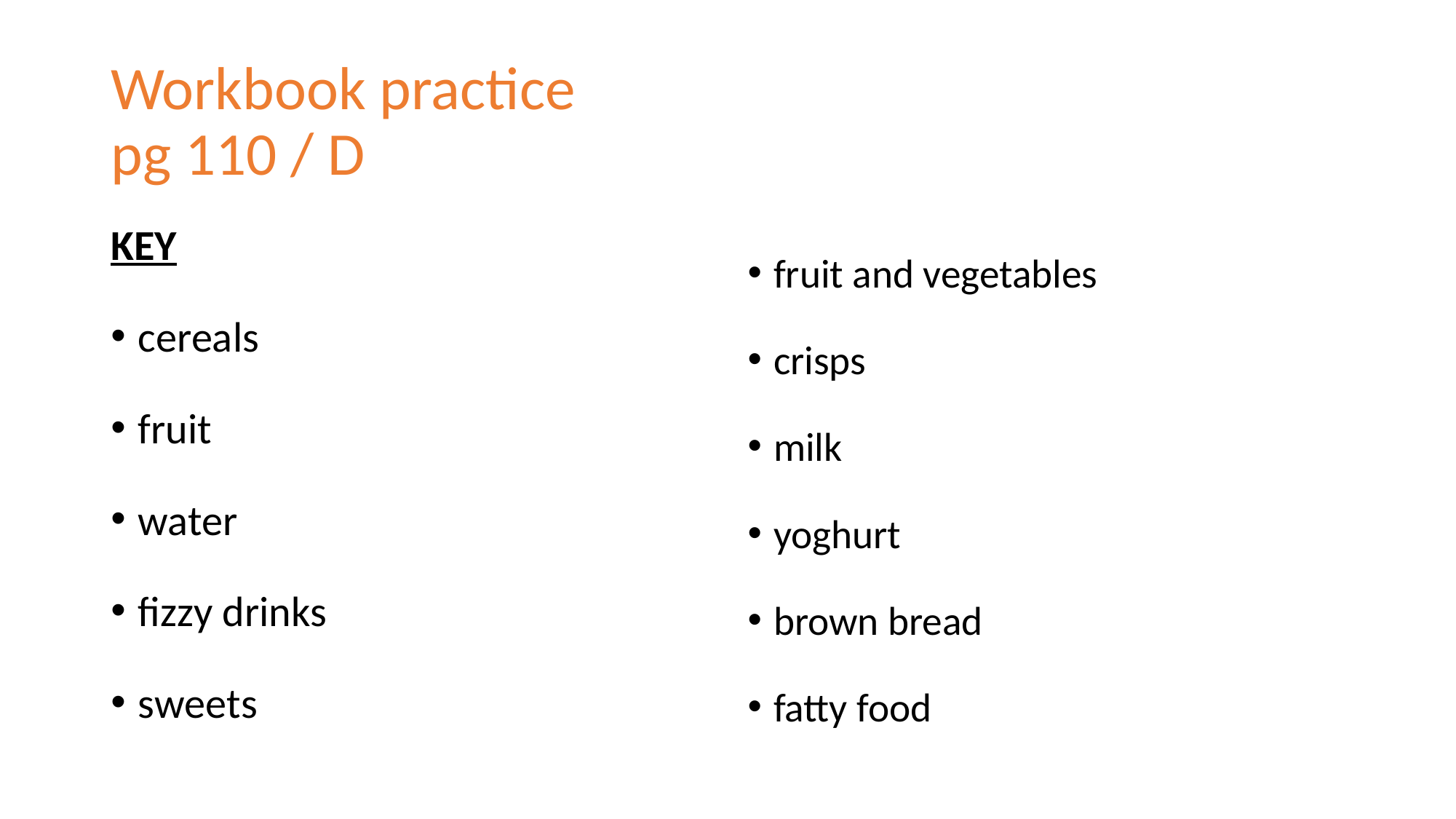

# Workbook practice pg 110 / D
KEY
cereals
fruit
water
fizzy drinks
sweets

fruit and vegetables
crisps
milk
yoghurt
brown bread
fatty food